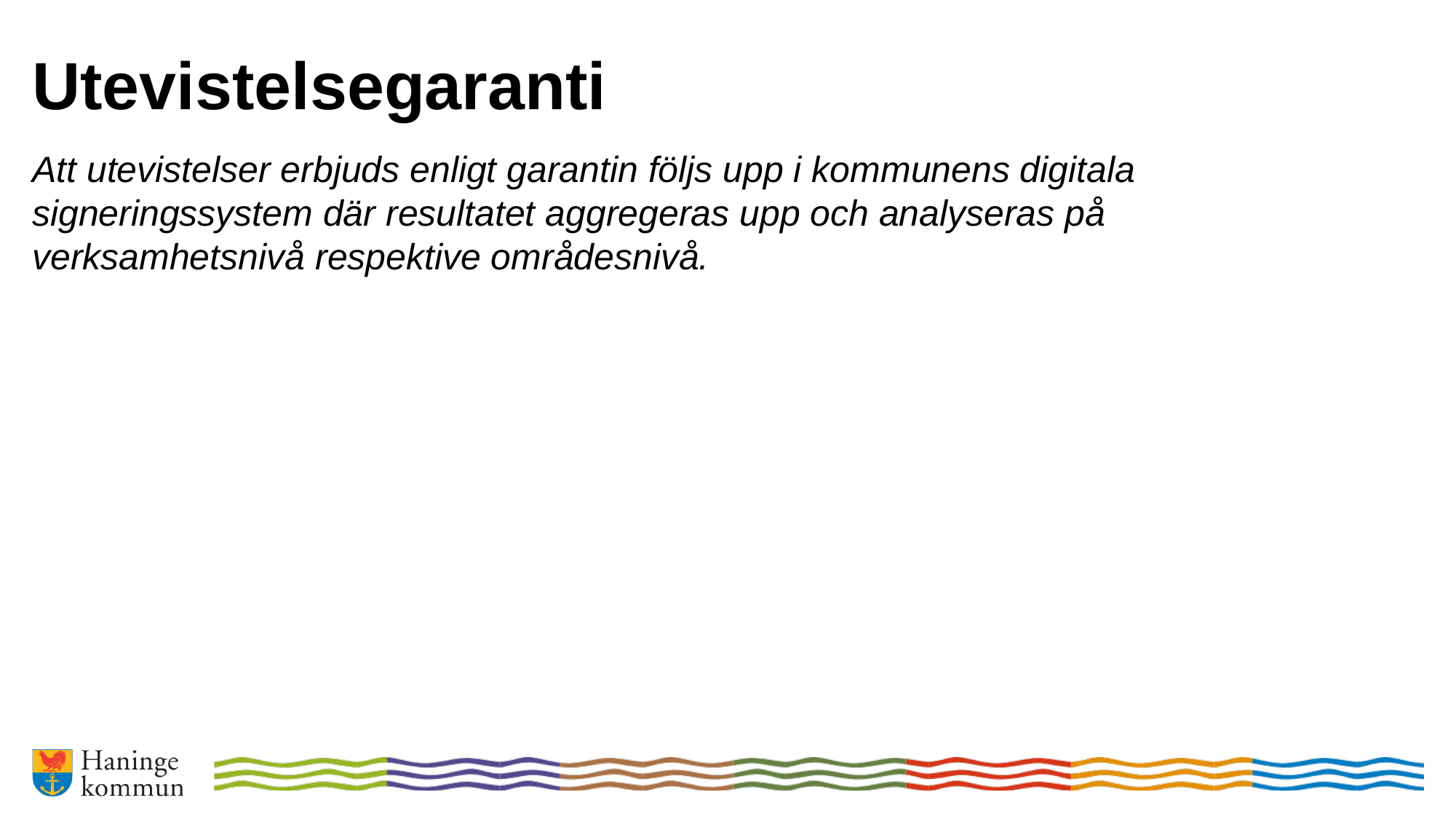

# Utevistelsegaranti
Att utevistelser erbjuds enligt garantin följs upp i kommunens digitala signeringssystem där resultatet aggregeras upp och analyseras på verksamhetsnivå respektive områdesnivå.